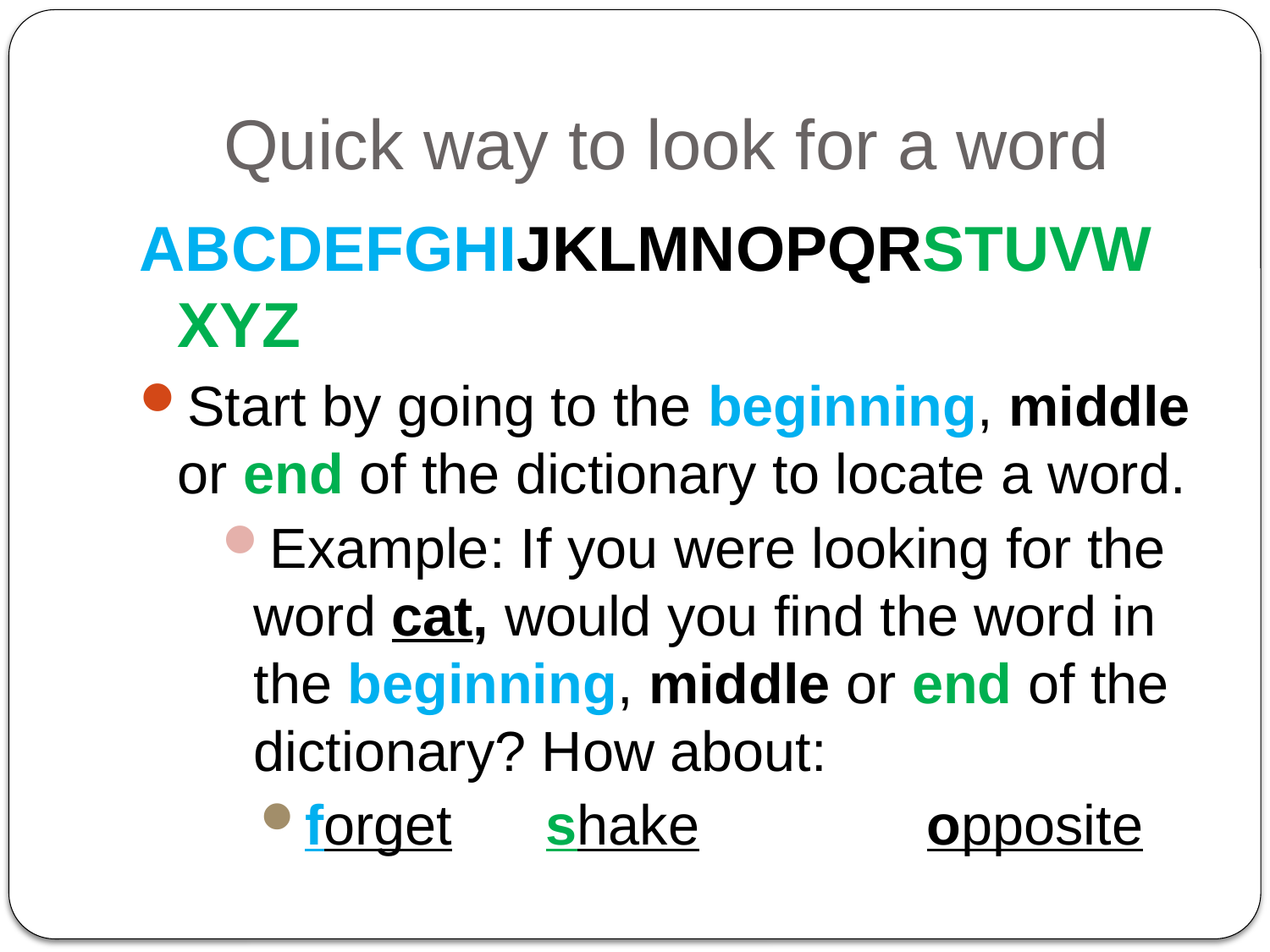

# Quick way to look for a word
ABCDEFGHIJKLMNOPQRSTUVWXYZ
Start by going to the beginning, middle or end of the dictionary to locate a word.
Example: If you were looking for the word cat, would you find the word in the beginning, middle or end of the dictionary? How about:
forget	shake		opposite